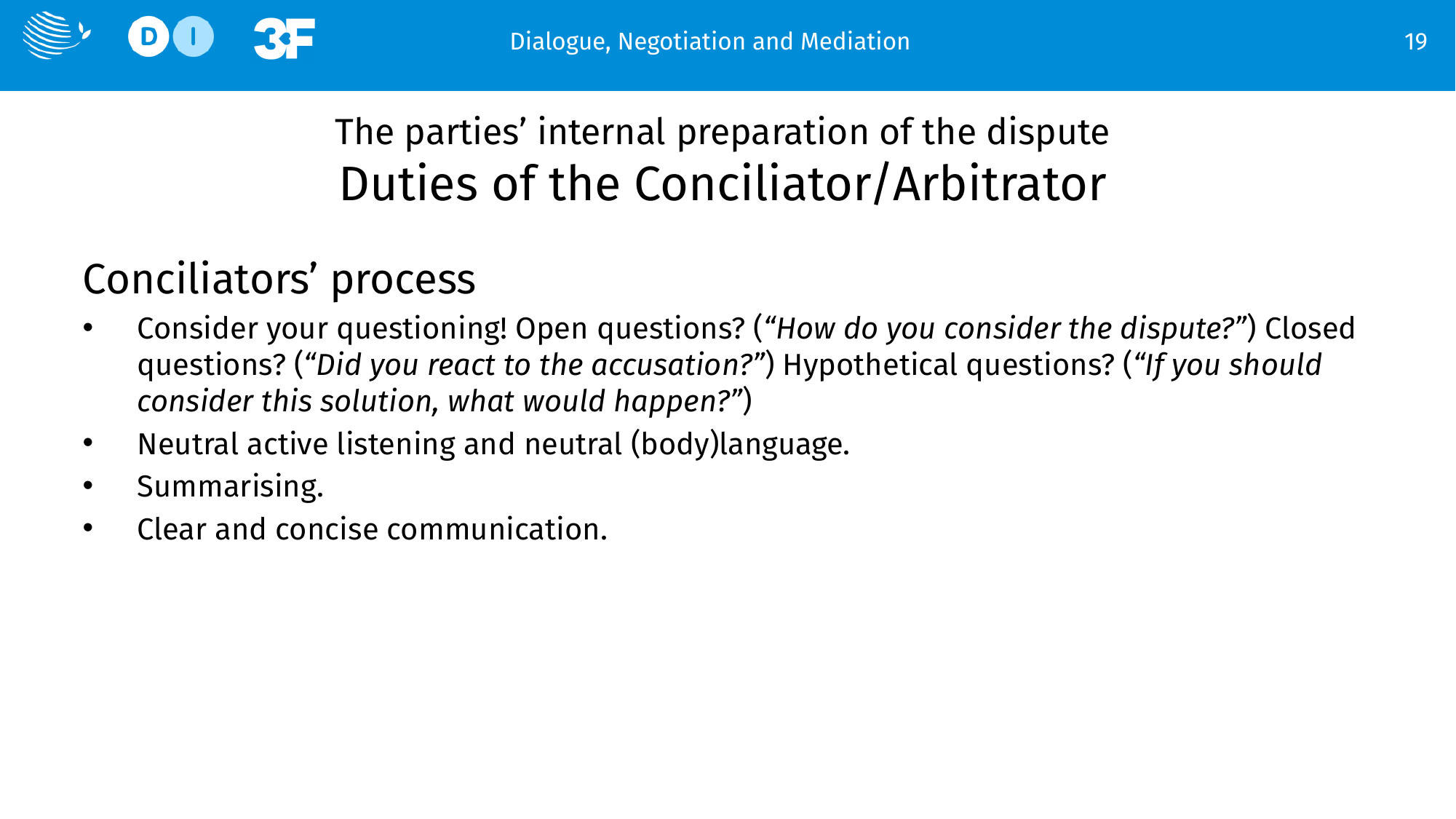

Dialogue, Negotiation and Mediation
19
# The parties’ internal preparation of the dispute Duties of the Conciliator/Arbitrator
Conciliators’ process
Consider your questioning! Open questions? (“How do you consider the dispute?”) Closed questions? (“Did you react to the accusation?”) Hypothetical questions? (“If you should consider this solution, what would happen?”)
Neutral active listening and neutral (body)language.
Summarising.
Clear and concise communication.